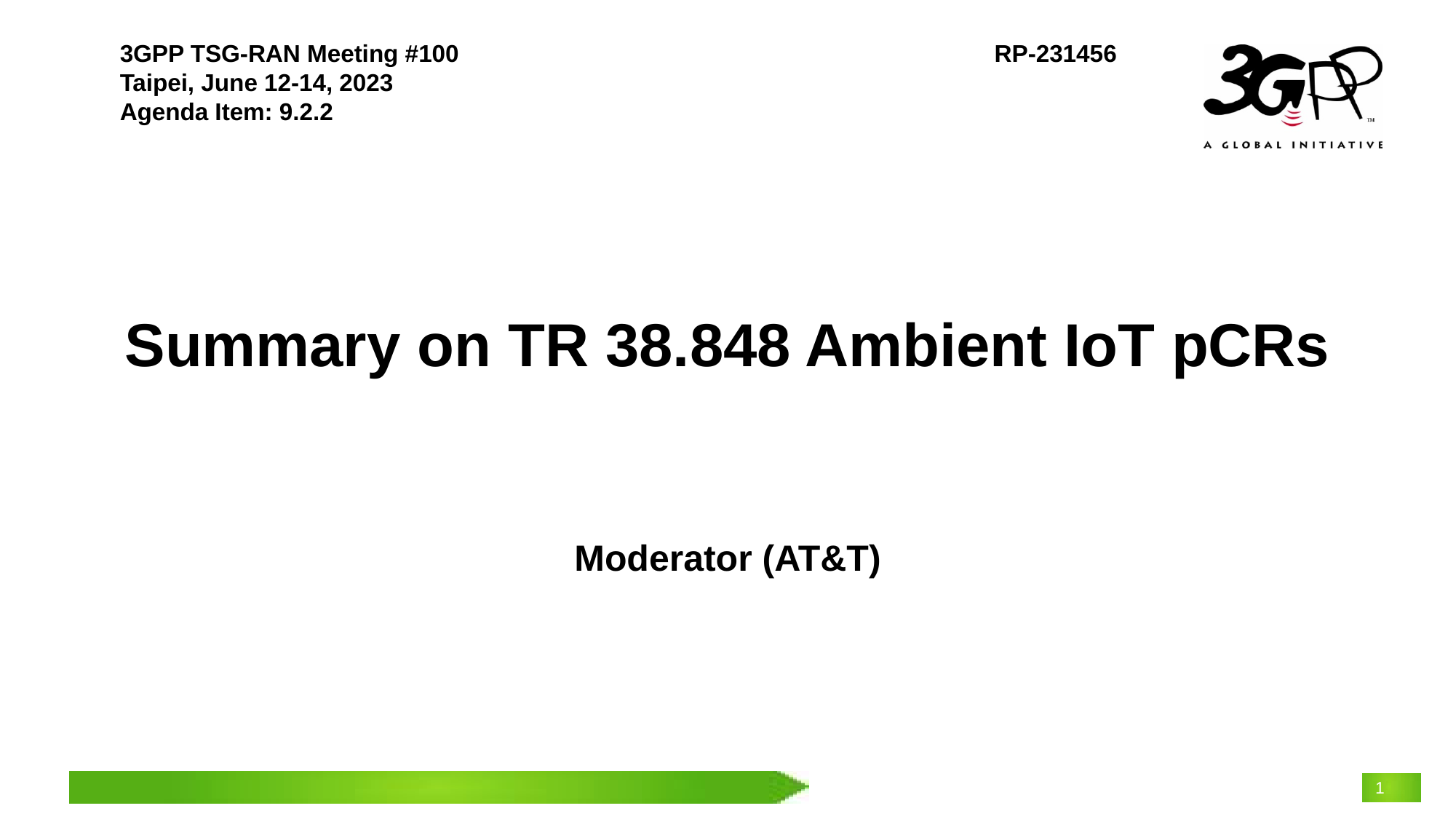

3GPP TSG-RAN Meeting #100
Taipei, June 12-14, 2023
Agenda Item: 9.2.2
RP-231456
# Summary on TR 38.848 Ambient IoT pCRs
Moderator (AT&T)